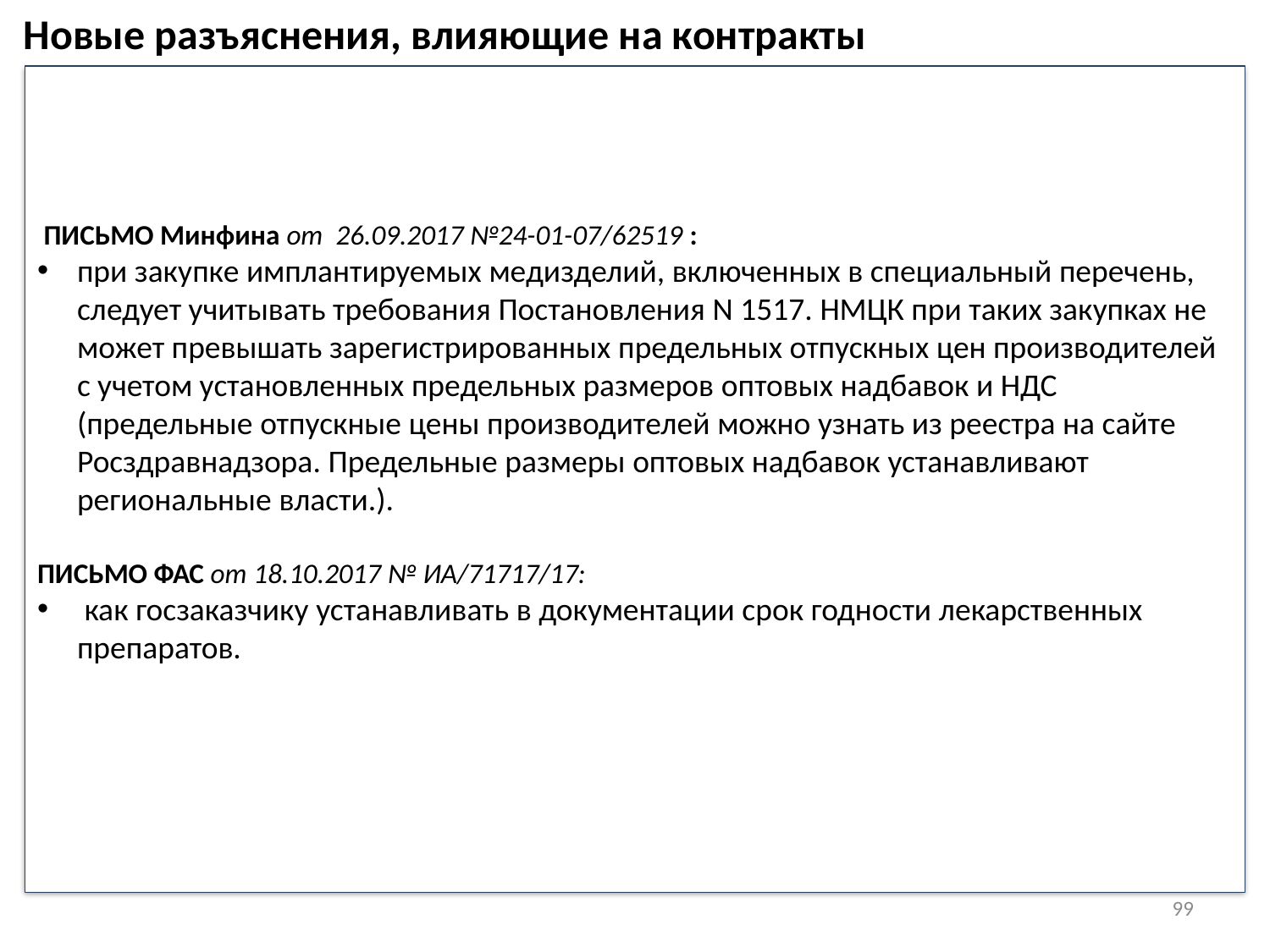

Новые разъяснения, влияющие на контракты
 ПИСЬМО Минфина от  26.09.2017 №24-01-07/62519 :
при закупке имплантируемых медизделий, включенных в специальный перечень, следует учитывать требования Постановления N 1517. НМЦК при таких закупках не может превышать зарегистрированных предельных отпускных цен производителей с учетом установленных предельных размеров оптовых надбавок и НДС (предельные отпускные цены производителей можно узнать из реестра на сайте Росздравнадзора. Предельные размеры оптовых надбавок устанавливают региональные власти.).

ПИСЬМО ФАС от 18.10.2017 № ИА/71717/17:
 как госзаказчику устанавливать в документации срок годности лекарственных препаратов.

99